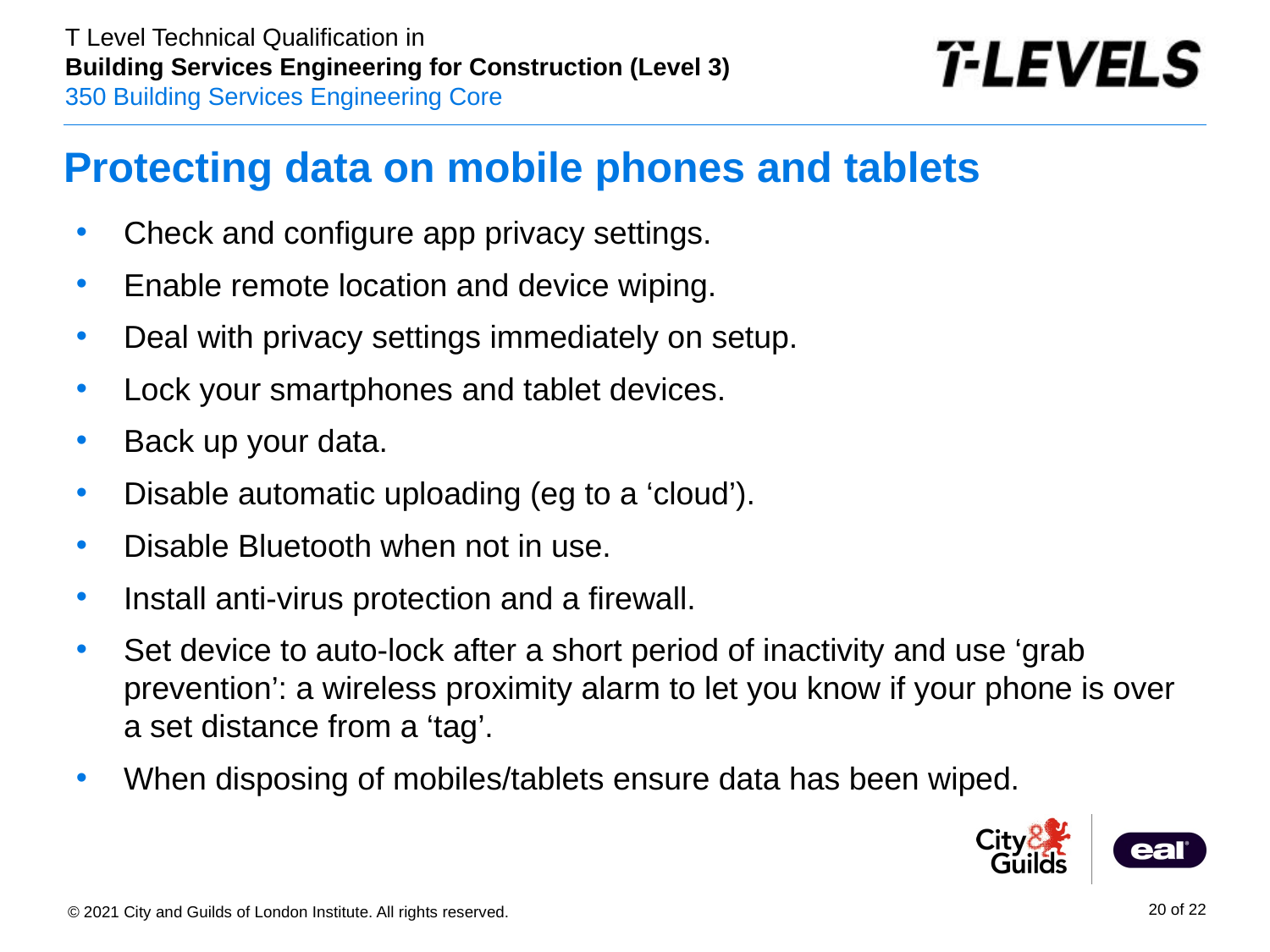

# Protecting data on mobile phones and tablets
Check and configure app privacy settings.
Enable remote location and device wiping.
Deal with privacy settings immediately on setup.
Lock your smartphones and tablet devices.
Back up your data.
Disable automatic uploading (eg to a ‘cloud’).
Disable Bluetooth when not in use.
Install anti-virus protection and a firewall.
Set device to auto-lock after a short period of inactivity and use ‘grab prevention’: a wireless proximity alarm to let you know if your phone is over a set distance from a ‘tag’.
When disposing of mobiles/tablets ensure data has been wiped.